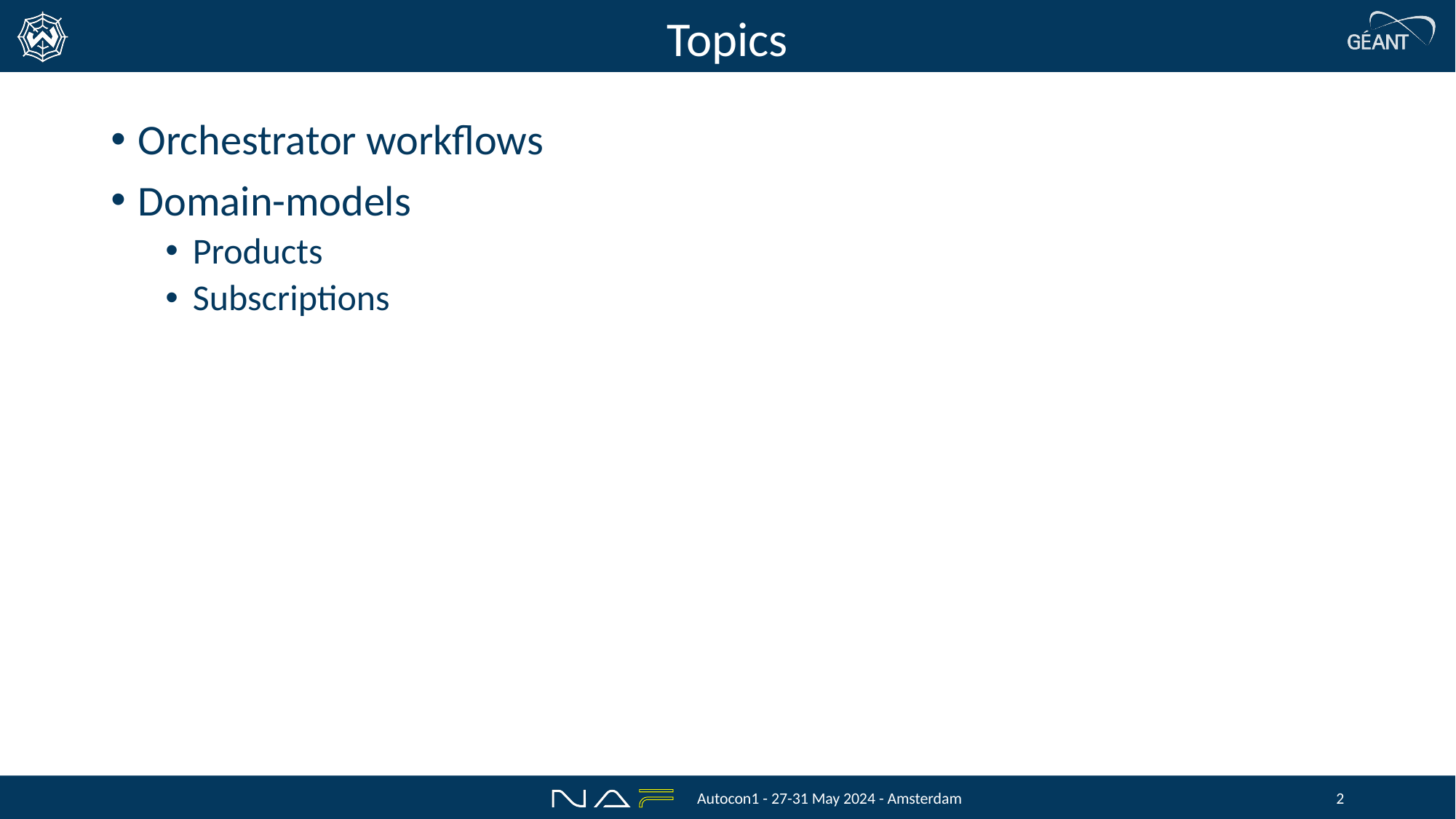

# Topics
Orchestrator workflows
Domain-models
Products
Subscriptions
Autocon1 - 27-31 May 2024 - Amsterdam
2